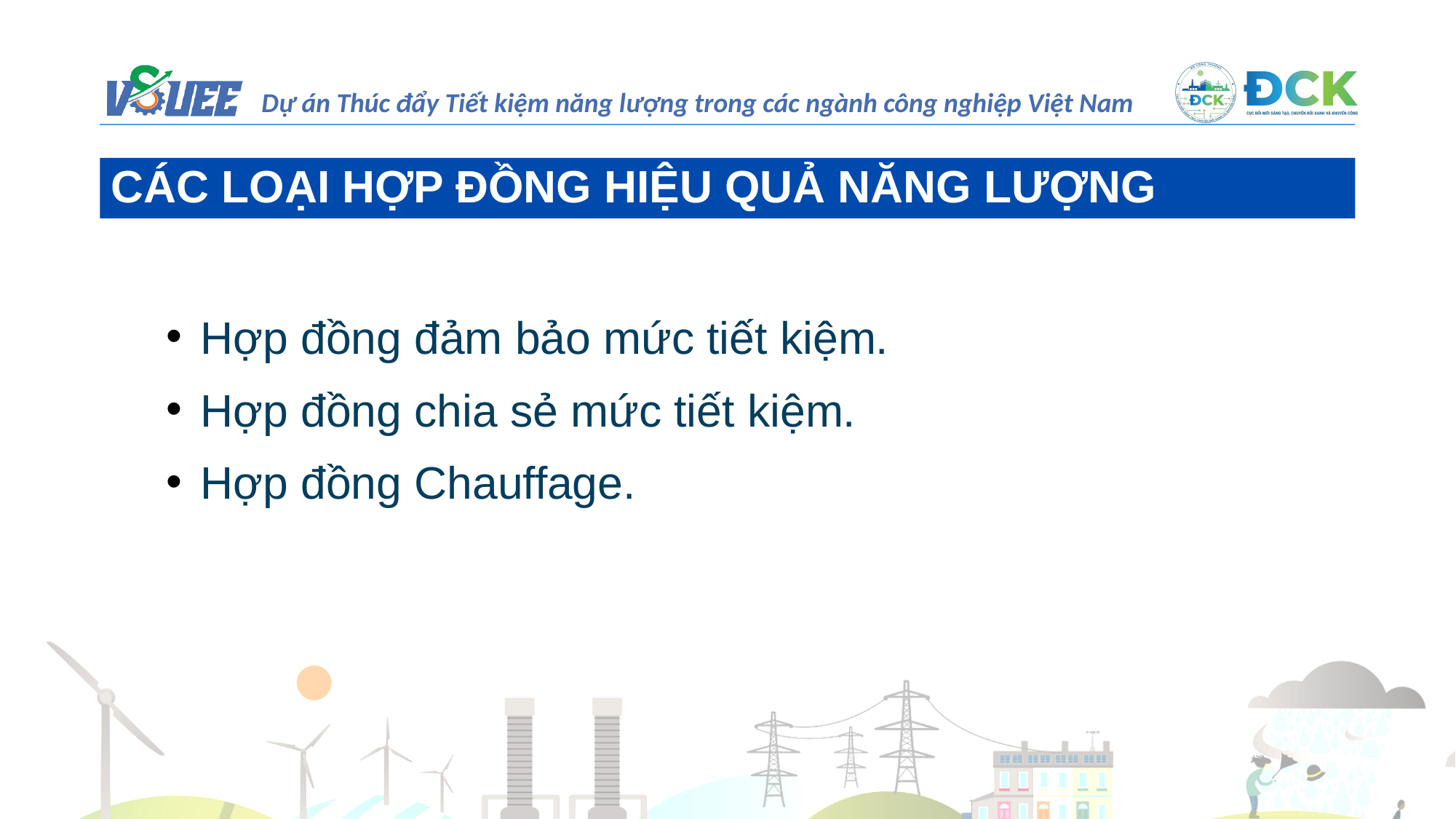

CÁC LOẠI HỢP ĐỒNG HIỆU QUẢ NĂNG LƯỢNG
Hợp đồng đảm bảo mức tiết kiệm.
Hợp đồng chia sẻ mức tiết kiệm.
Hợp đồng Chauffage.